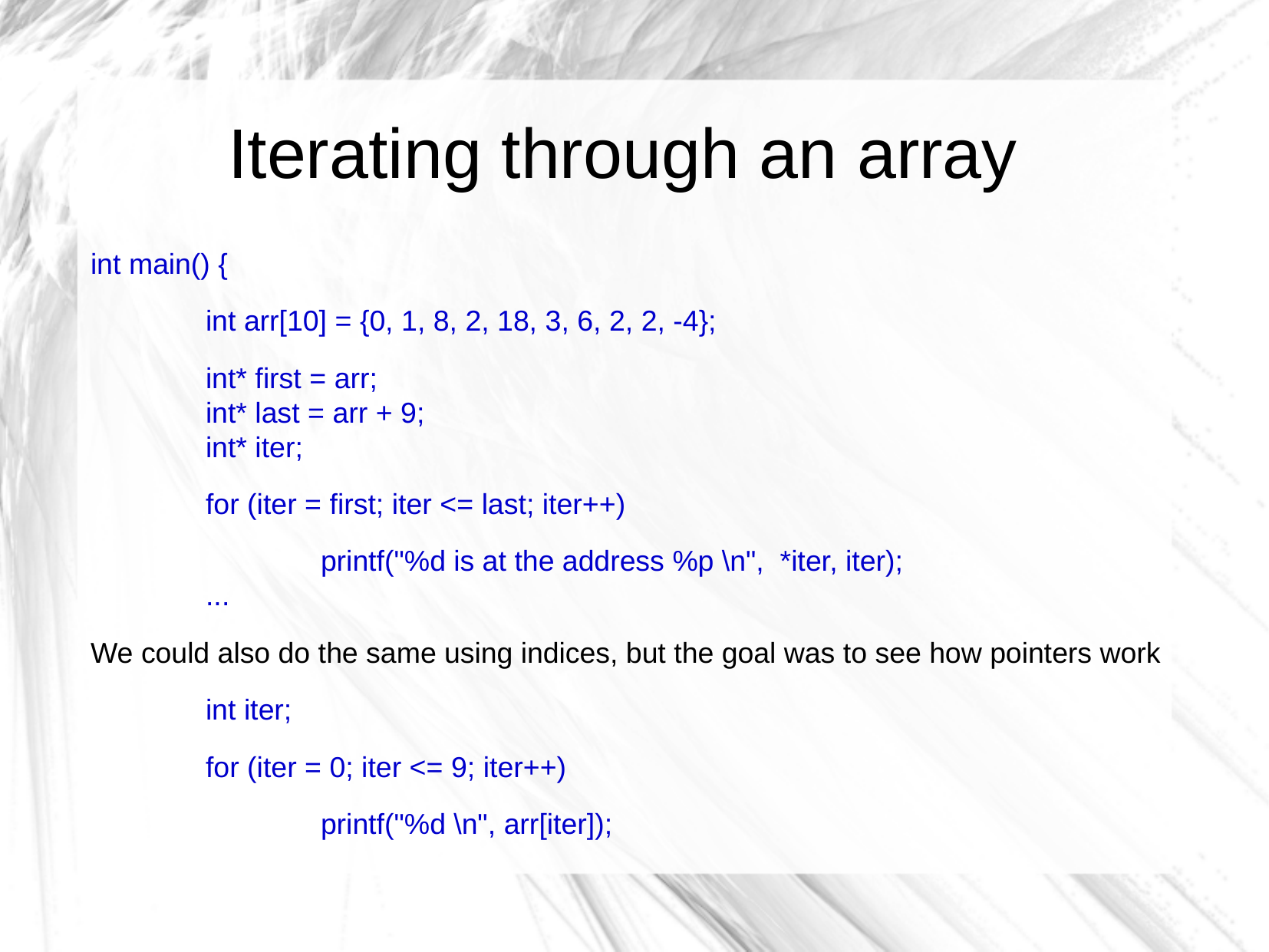

Iterating through an array
int main() {
	int arr[10] = {0, 1, 8, 2, 18, 3, 6, 2, 2, -4};
	int* first = arr;
	int* last = arr + 9;
	int* iter;
	for (iter = first; iter <= last; iter++)
		printf("%d is at the address %p \n",  *iter, iter);
	...
We could also do the same using indices, but the goal was to see how pointers work
	int iter;
 	for (iter = 0; iter <= 9; iter++)
		printf("%d \n", arr[iter]);